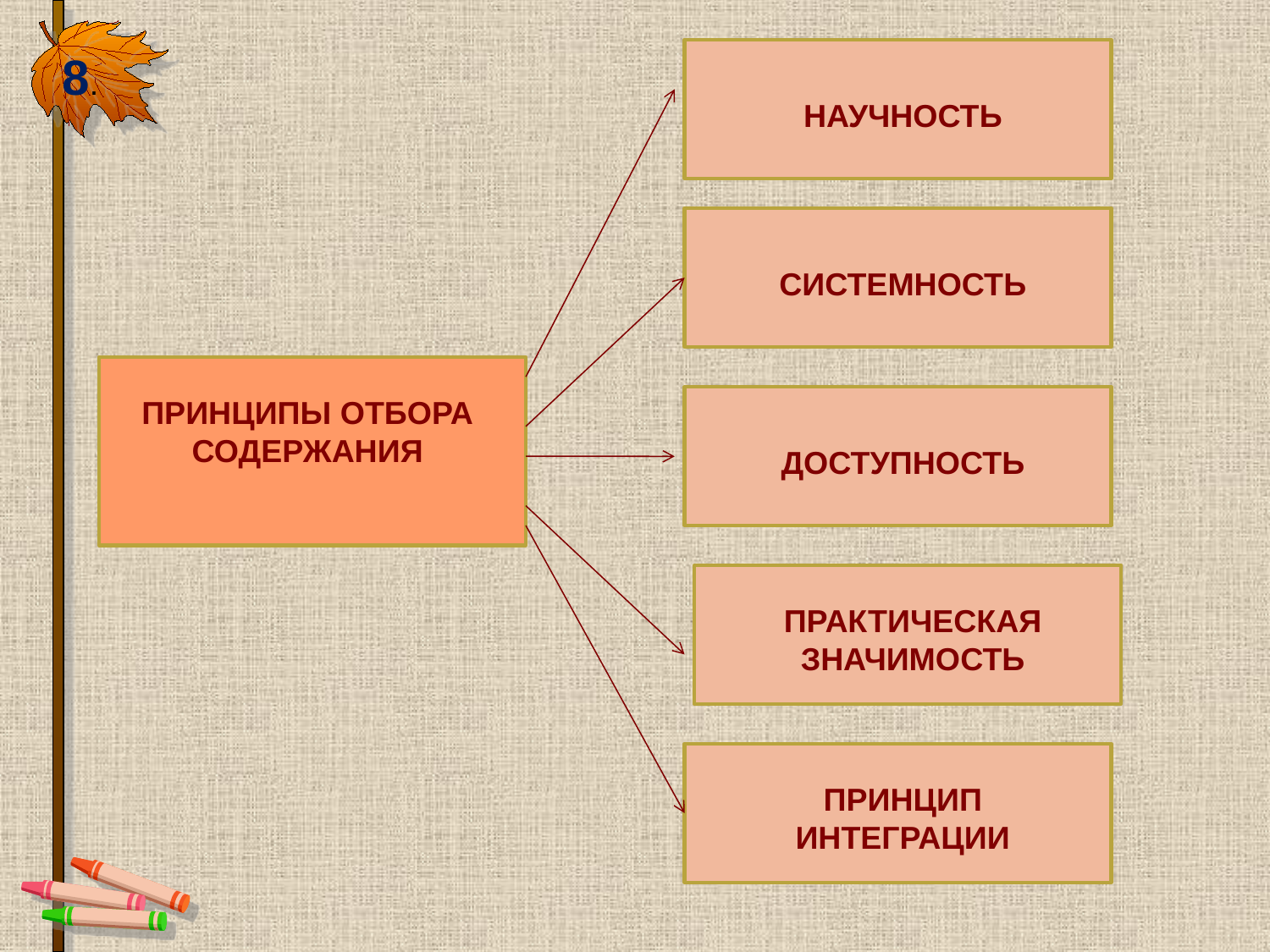

8.

НАУЧНОСТЬ

СИСТЕМНОСТЬ

ПРИНЦИПЫ ОТБОРА
СОДЕРЖАНИЯ

ДОСТУПНОСТЬ

ПРАКТИЧЕСКАЯ ЗНАЧИМОСТЬ

ПРИНЦИП ИНТЕГРАЦИИ